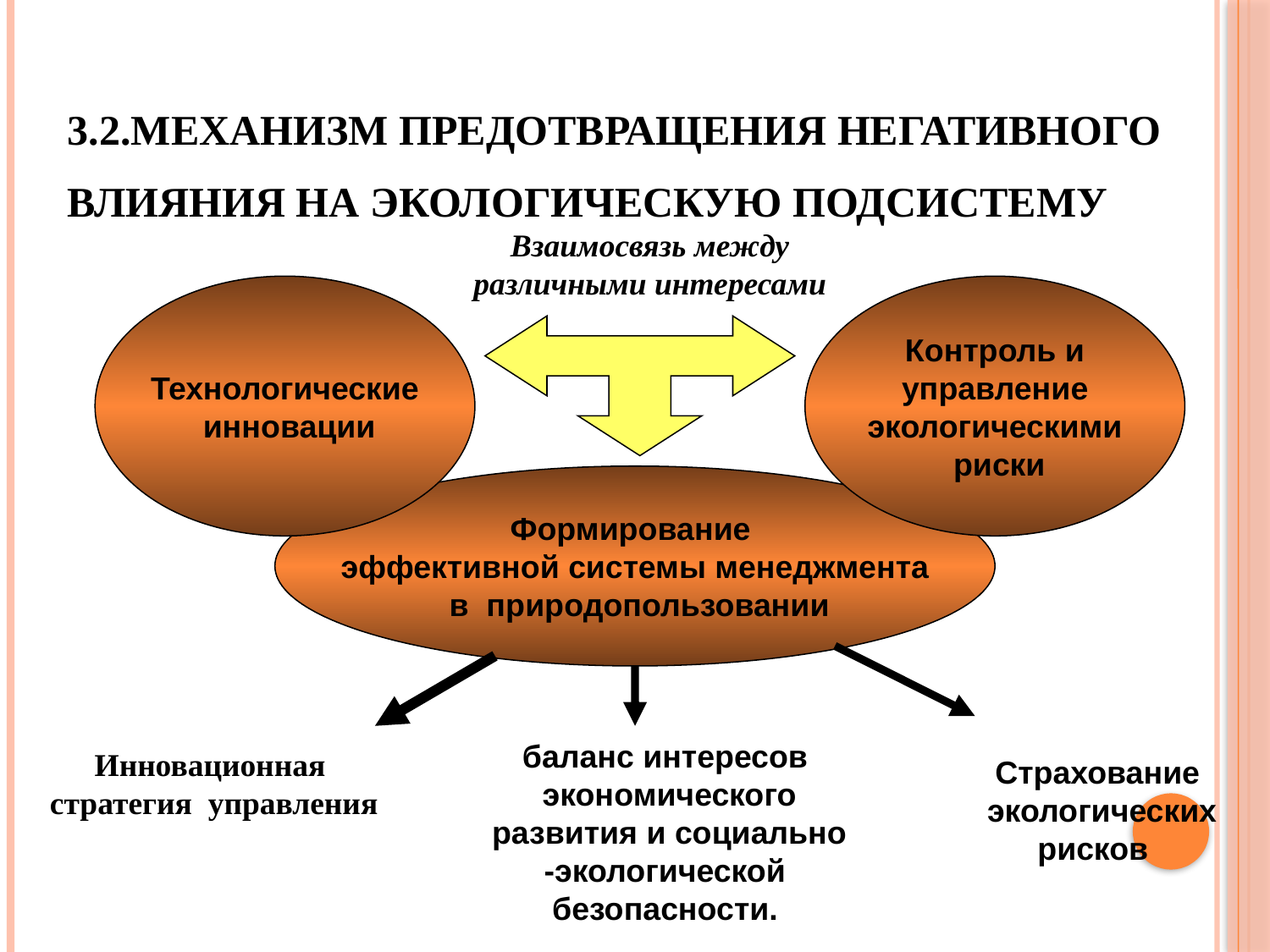

3.2.МЕХАНИЗМ ПРЕДОТВРАЩЕНИЯ НЕГАТИВНОГО ВЛИЯНИЯ НА ЭКОЛОГИЧЕСКУЮ ПОДСИСТЕМУ
Взаимосвязь между
различными интересами

Технологические
 инновации

Контроль и
 управление
экологическими
 риски

Формирование
эффективной системы менеджмента
 в  природопользовании

Инновационная
 стратегия  управления

баланс интересов
 экономического
 развития и социально
-экологической
 безопасности.
Страхование
 экологических
рисков